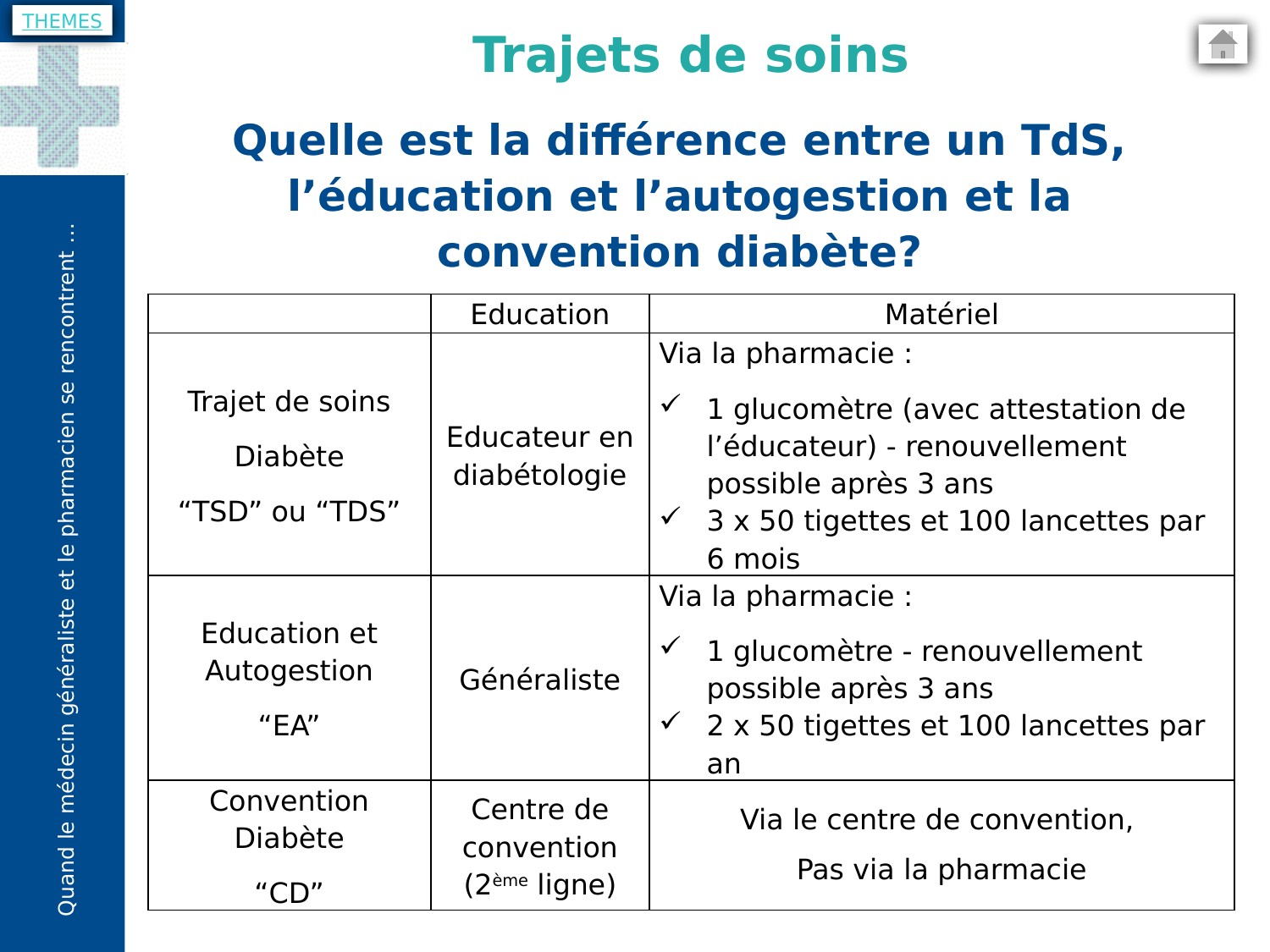

THEMES
Trajets de soins

Quelle est la différence entre un TdS, l’éducation et l’autogestion et la convention diabète?

|  | Education | Matériel |
| --- | --- | --- |
| Trajet de soins Diabète “TSD” ou “TDS” | Educateur en diabétologie | Via la pharmacie : 1 glucomètre (avec attestation de l’éducateur) - renouvellement possible après 3 ans 3 x 50 tigettes et 100 lancettes par 6 mois |
| Education et Autogestion “EA” | Généraliste | Via la pharmacie : 1 glucomètre - renouvellement possible après 3 ans 2 x 50 tigettes et 100 lancettes par an |
| Convention Diabète “CD” | Centre de convention (2ème ligne) | Via le centre de convention, Pas via la pharmacie |